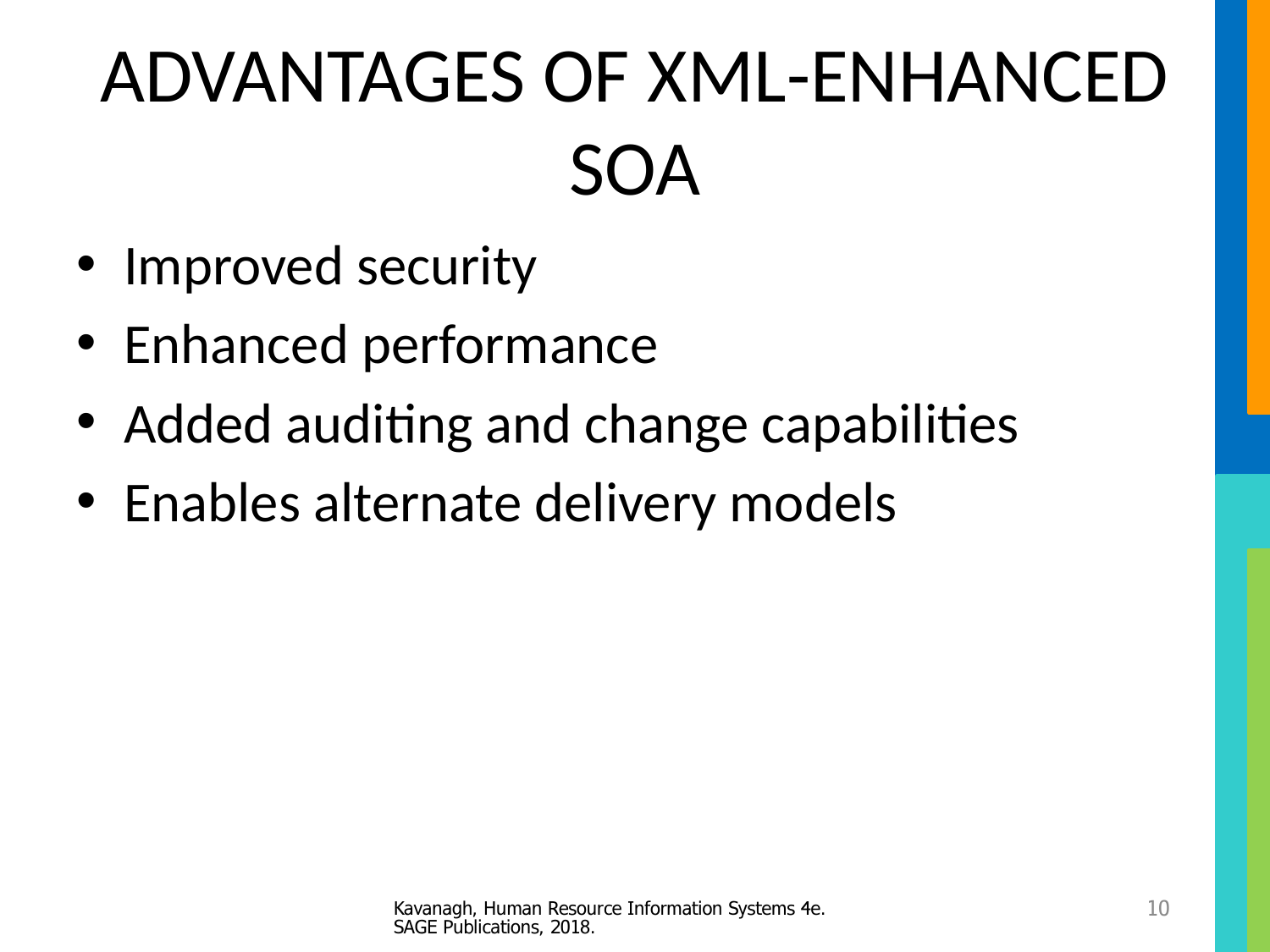

# ADVANTAGES OF XML-ENHANCED SOA
Improved security
Enhanced performance
Added auditing and change capabilities
Enables alternate delivery models

Kavanagh, Human Resource Information Systems 4e. SAGE Publications, 2018.
10